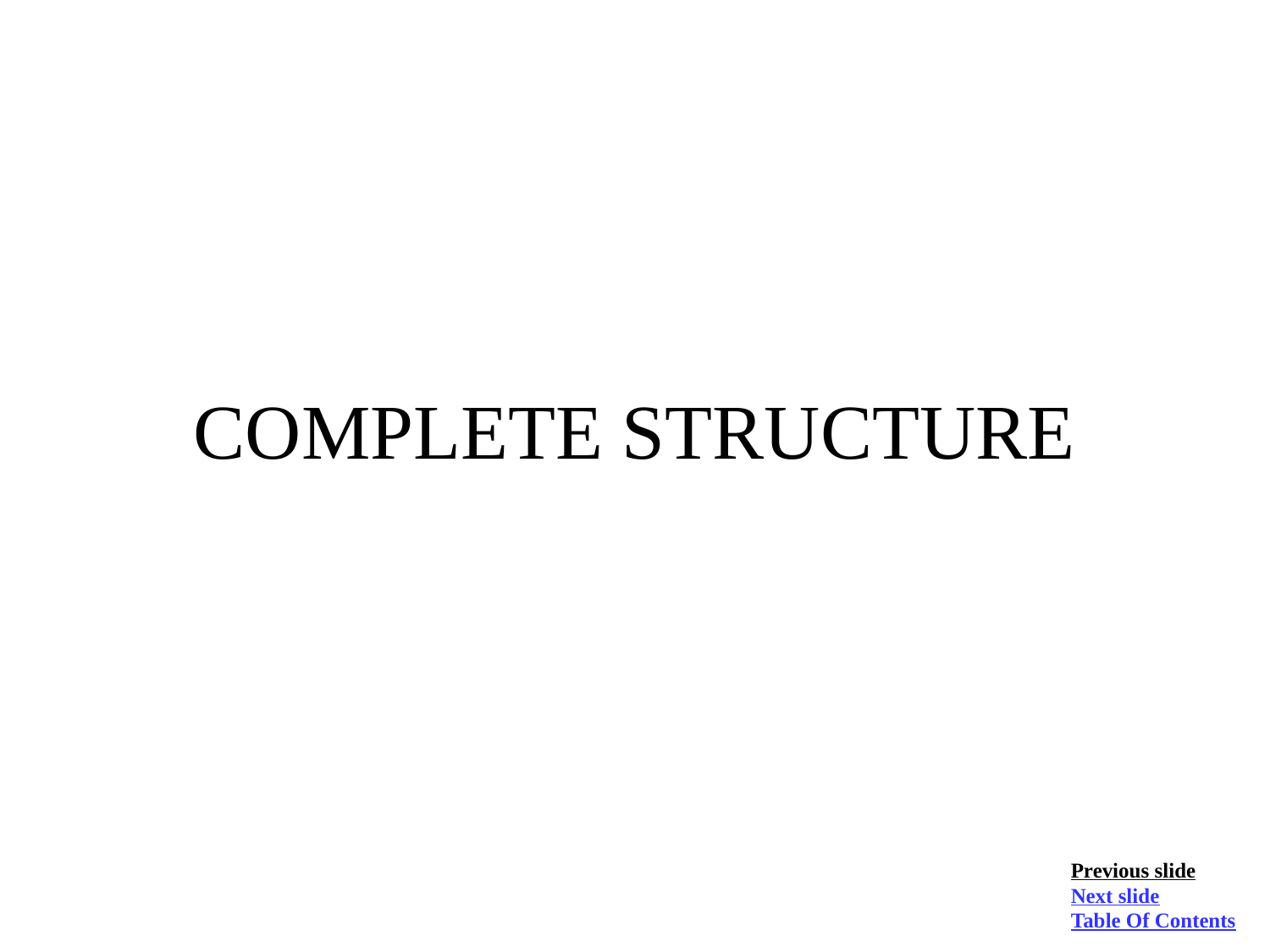

COMPLETE STRUCTURE
Previous slide
Next slide
Table Of Contents